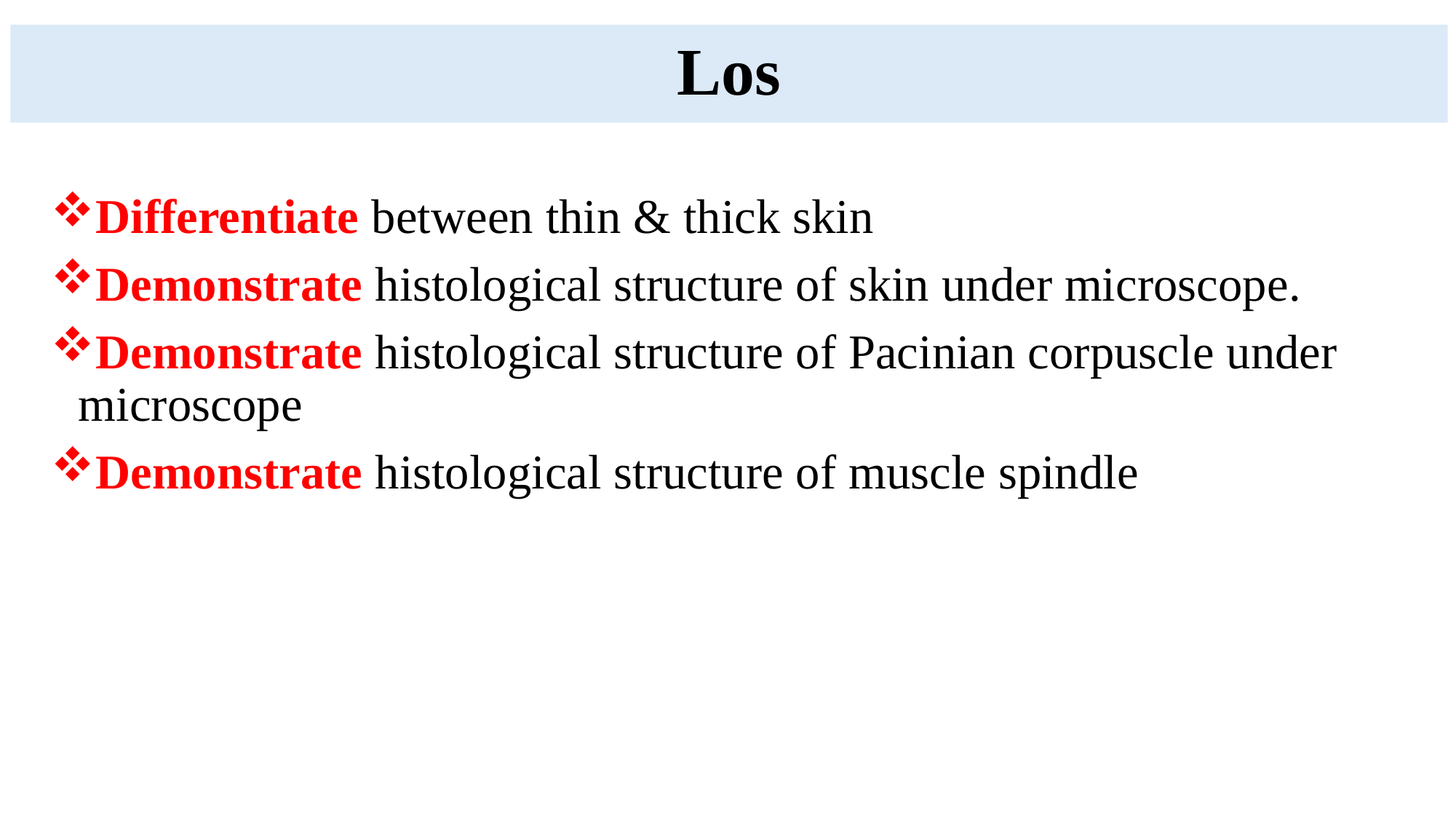

# Los
Differentiate between thin & thick skin
Demonstrate histological structure of skin under microscope.
Demonstrate histological structure of Pacinian corpuscle under microscope
Demonstrate histological structure of muscle spindle